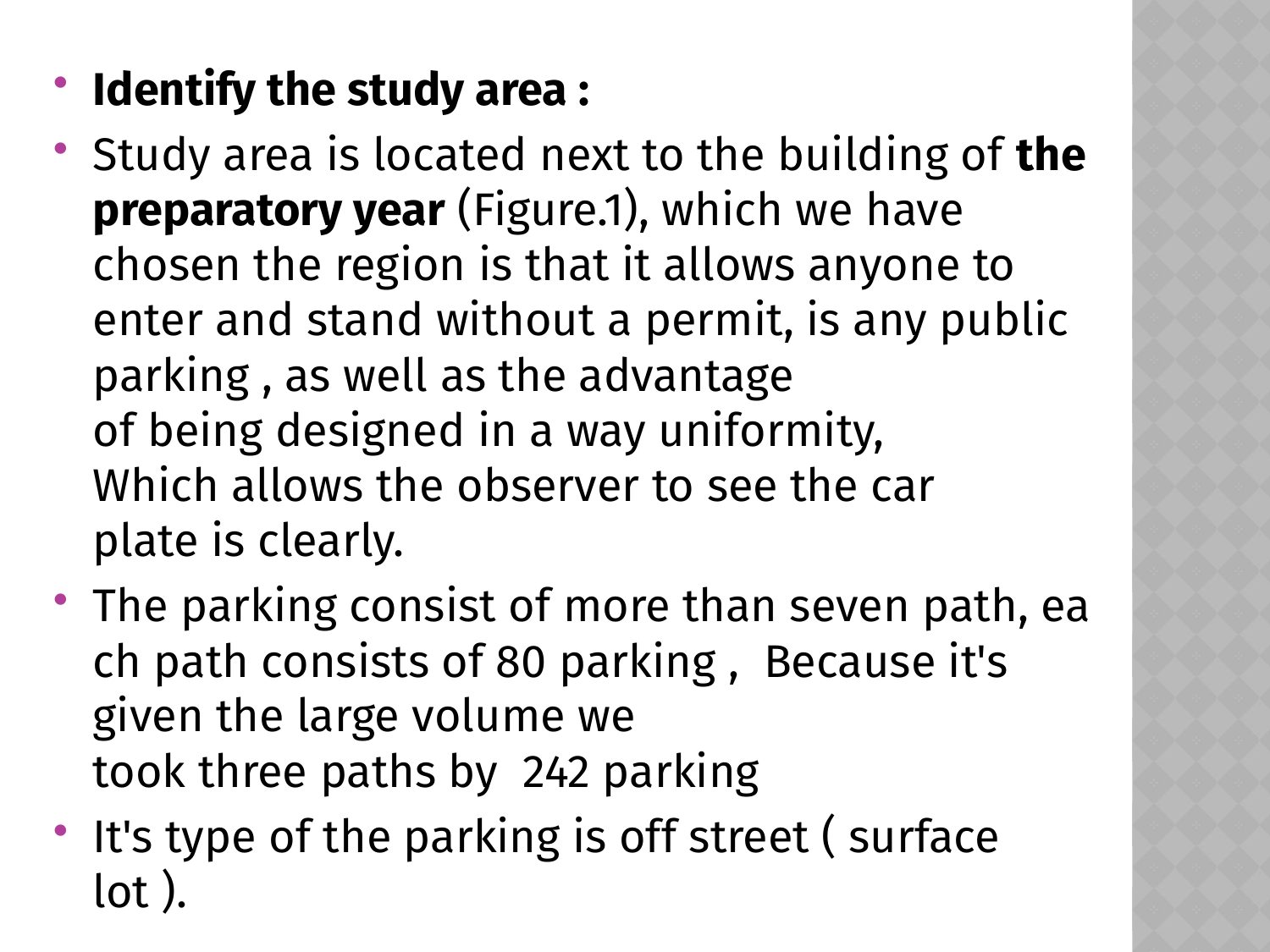

#
Identify the study area :
Study area is located next to the building of the preparatory year (Figure.1), which we have chosen the region is that it allows anyone to enter and stand without a permit, is any public parking , as well as the advantage of being designed in a way uniformity, Which allows the observer to see the car plate is clearly.
The parking consist of more than seven path, each path consists of 80 parking ,  Because it's given the large volume we took three paths by  242 parking
It's type of the parking is off street ( surface lot ).